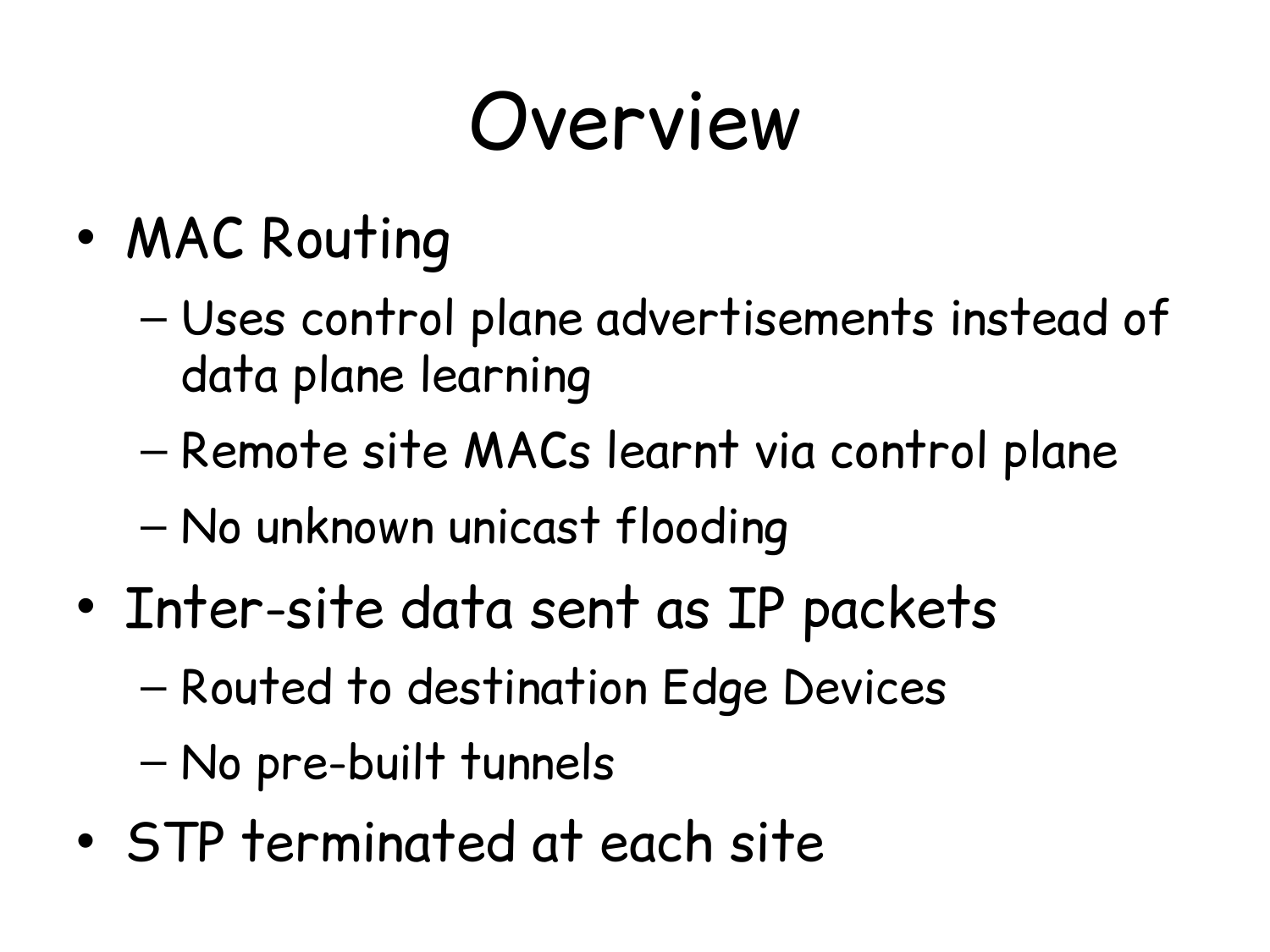

# Overview
MAC Routing
Uses control plane advertisements instead of data plane learning
Remote site MACs learnt via control plane
No unknown unicast flooding
Inter-site data sent as IP packets
Routed to destination Edge Devices
No pre-built tunnels
STP terminated at each site